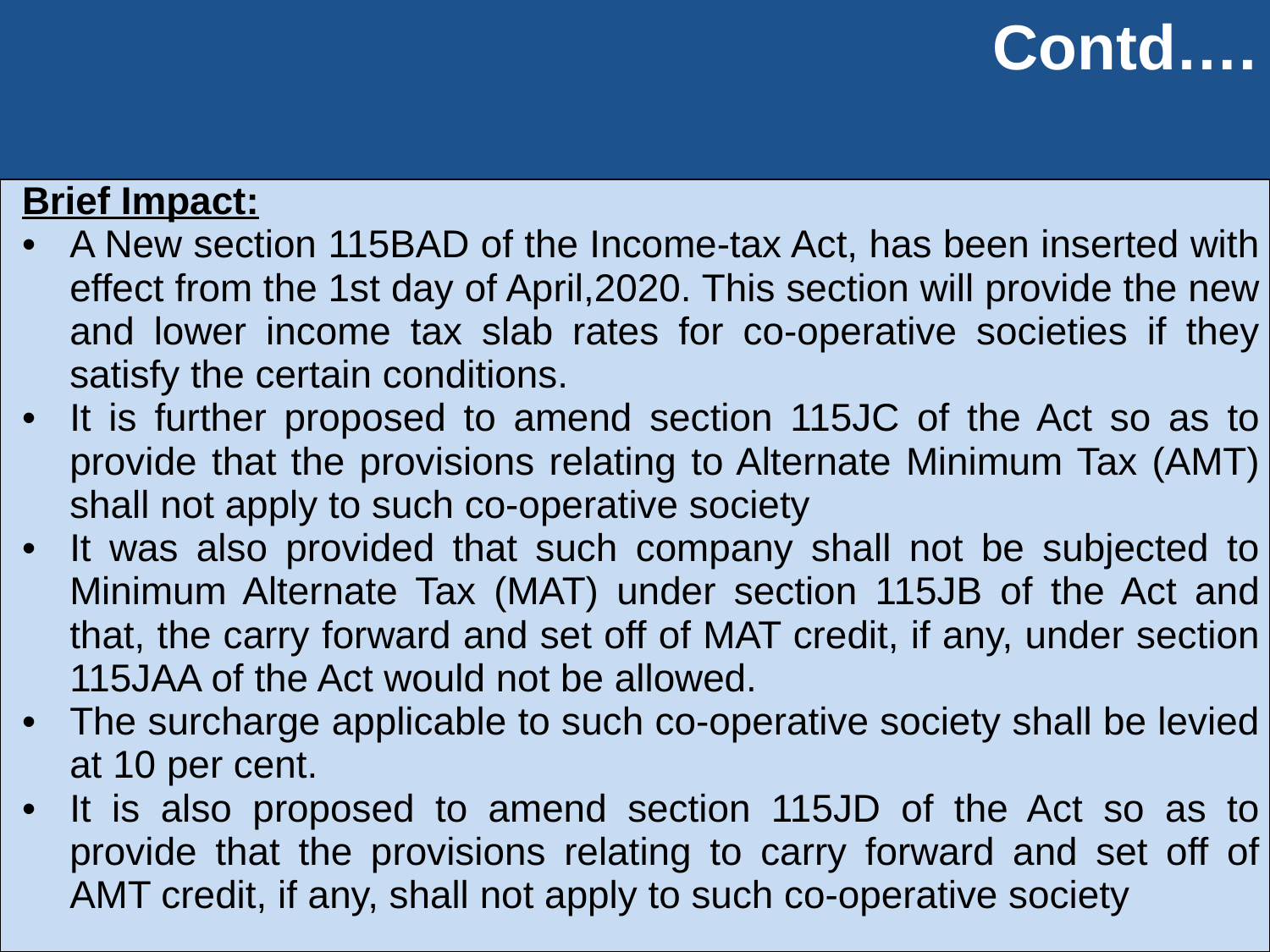

Contd….
#
| Brief Impact: A New section 115BAD of the Income-tax Act, has been inserted with effect from the 1st day of April,2020. This section will provide the new and lower income tax slab rates for co-operative societies if they satisfy the certain conditions. It is further proposed to amend section 115JC of the Act so as to provide that the provisions relating to Alternate Minimum Tax (AMT) shall not apply to such co-operative society It was also provided that such company shall not be subjected to Minimum Alternate Tax (MAT) under section 115JB of the Act and that, the carry forward and set off of MAT credit, if any, under section 115JAA of the Act would not be allowed. The surcharge applicable to such co-operative society shall be levied at 10 per cent. It is also proposed to amend section 115JD of the Act so as to provide that the provisions relating to carry forward and set off of AMT credit, if any, shall not apply to such co-operative society |
| --- |
47